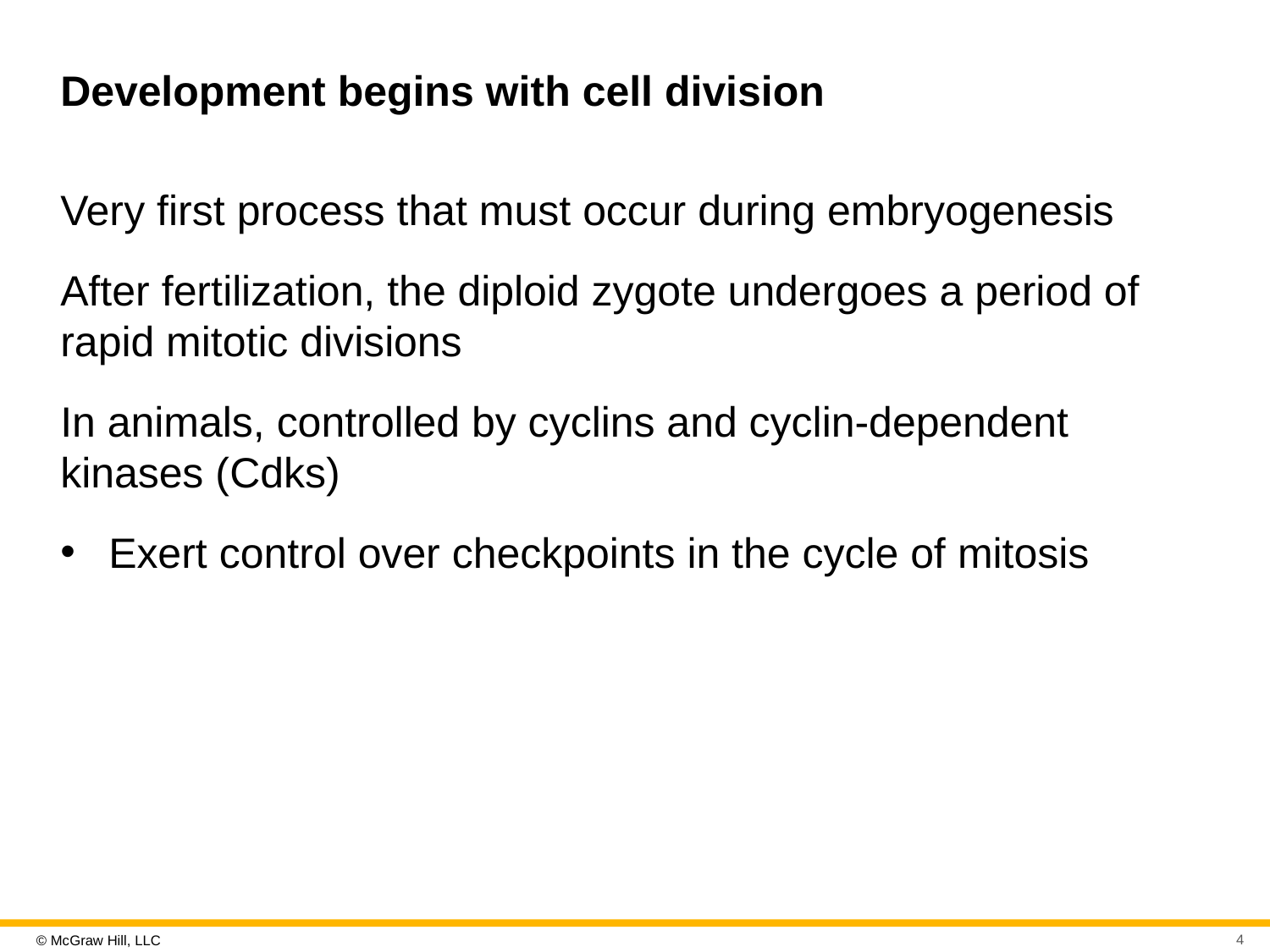

# Development begins with cell division
Very first process that must occur during embryogenesis
After fertilization, the diploid zygote undergoes a period of rapid mitotic divisions
In animals, controlled by cyclins and cyclin-dependent kinases (Cdks)
Exert control over checkpoints in the cycle of mitosis
4